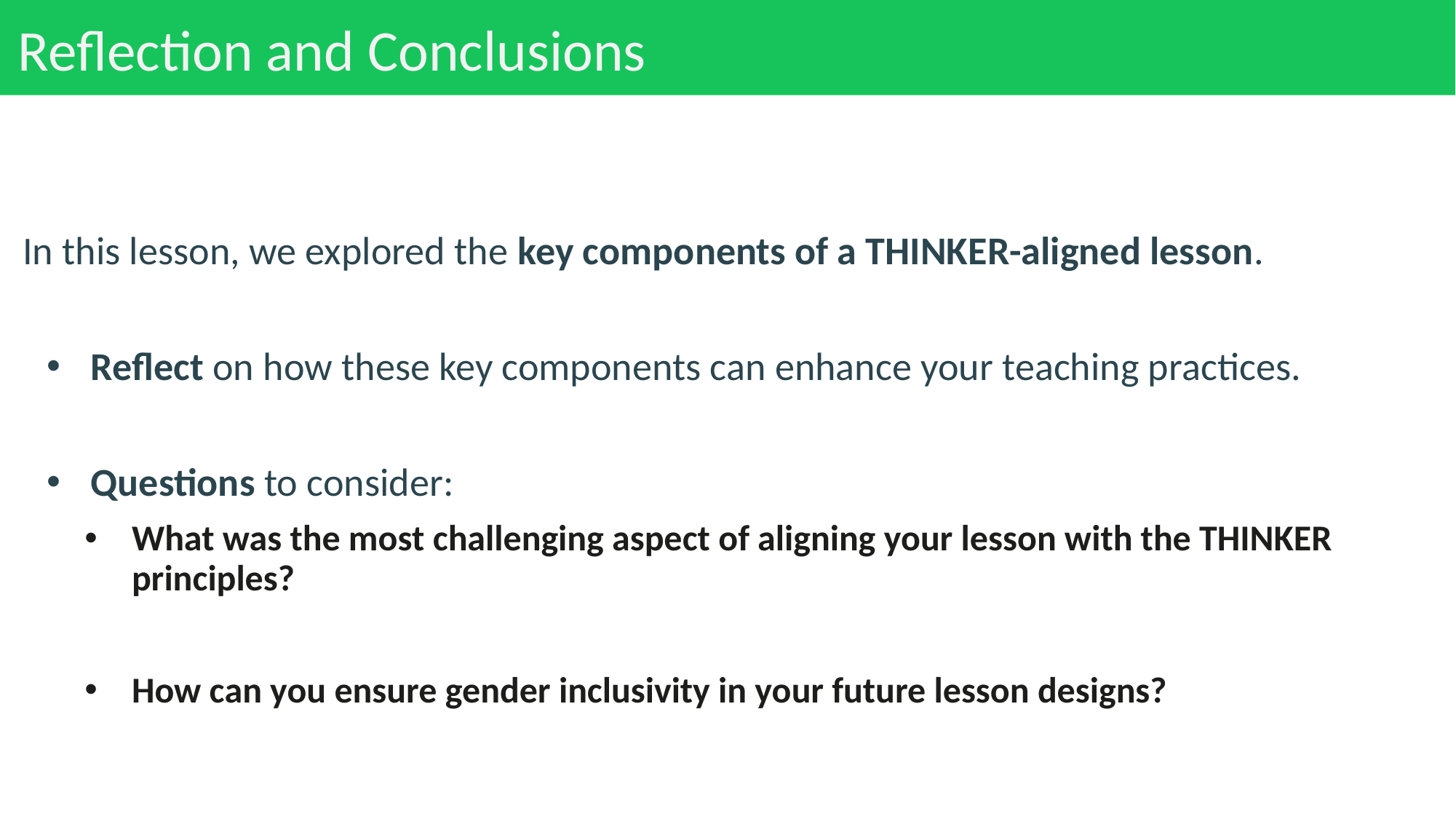

# Reflection and Conclusions

In this lesson, we explored the key components of a THINKER-aligned lesson.

Reflect on how these key components can enhance your teaching practices.

Questions to consider:
What was the most challenging aspect of aligning your lesson with the THINKER principles?

How can you ensure gender inclusivity in your future lesson designs?